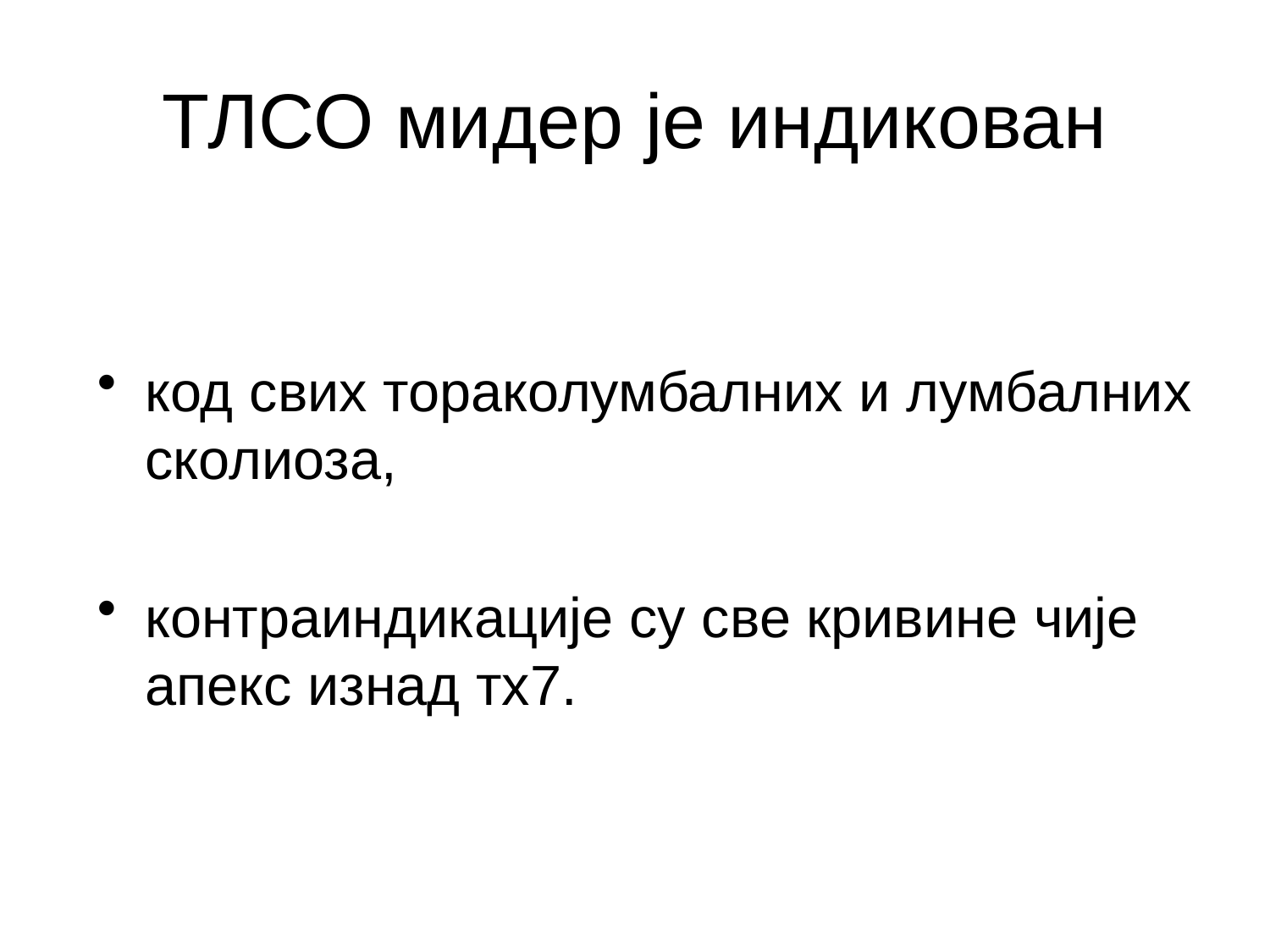

# ТЛСО мидер је индикован
код свих тораколумбалних и лумбалних сколиоза,

контраиндикације су све кривине чије апекс изнад тх7.